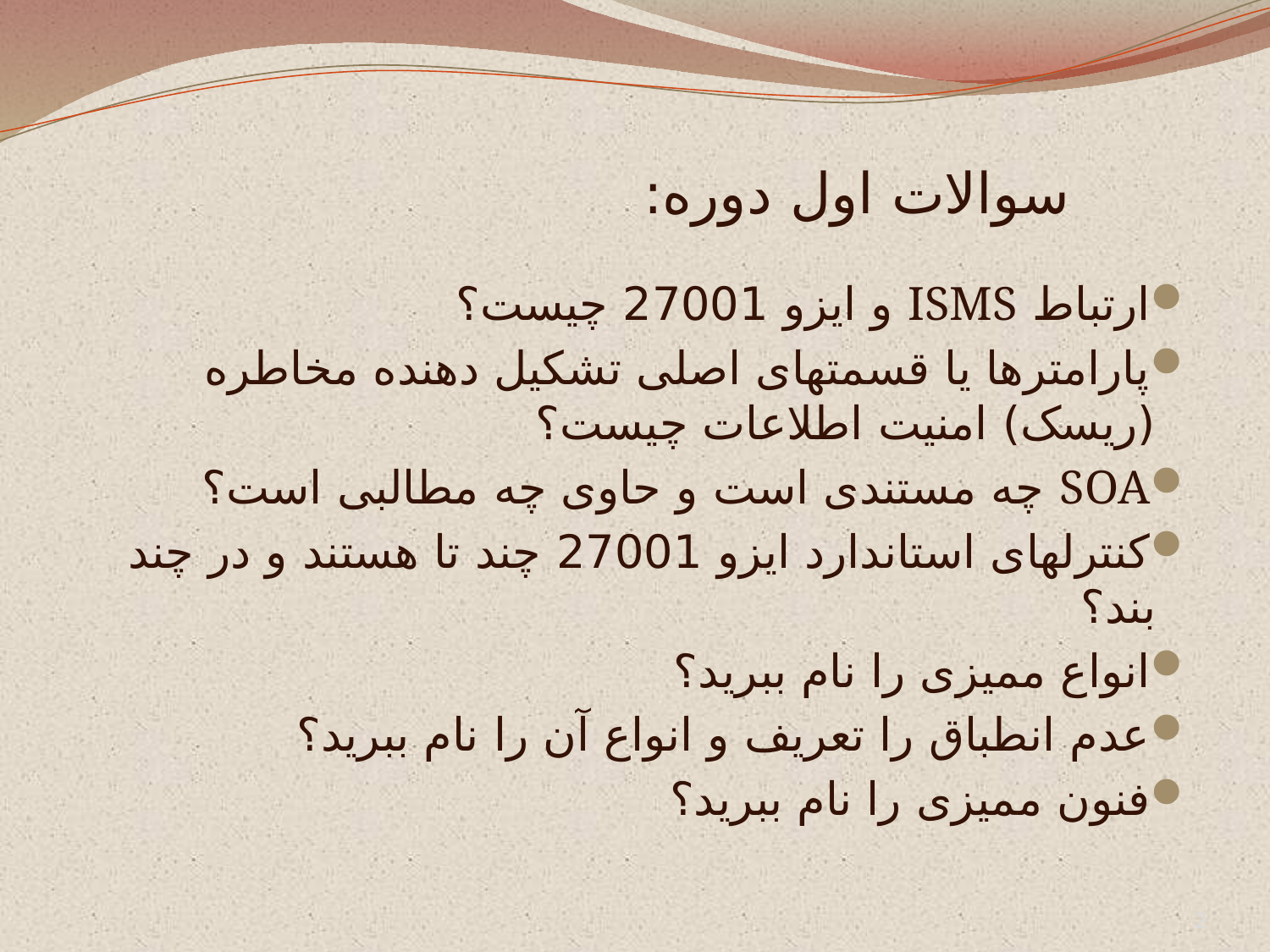

# سوالات اول دوره:
ارتباط ISMS و ایزو 27001 چیست؟
پارامترها یا قسمتهای اصلی تشکیل دهنده مخاطره (ریسک) امنیت اطلاعات چیست؟
SOA چه مستندی است و حاوی چه مطالبی است؟
کنترلهای استاندارد ایزو 27001 چند تا هستند و در چند بند؟
انواع ممیزی را نام ببرید؟
عدم انطباق را تعریف و انواع آن را نام ببرید؟
فنون ممیزی را نام ببرید؟
2